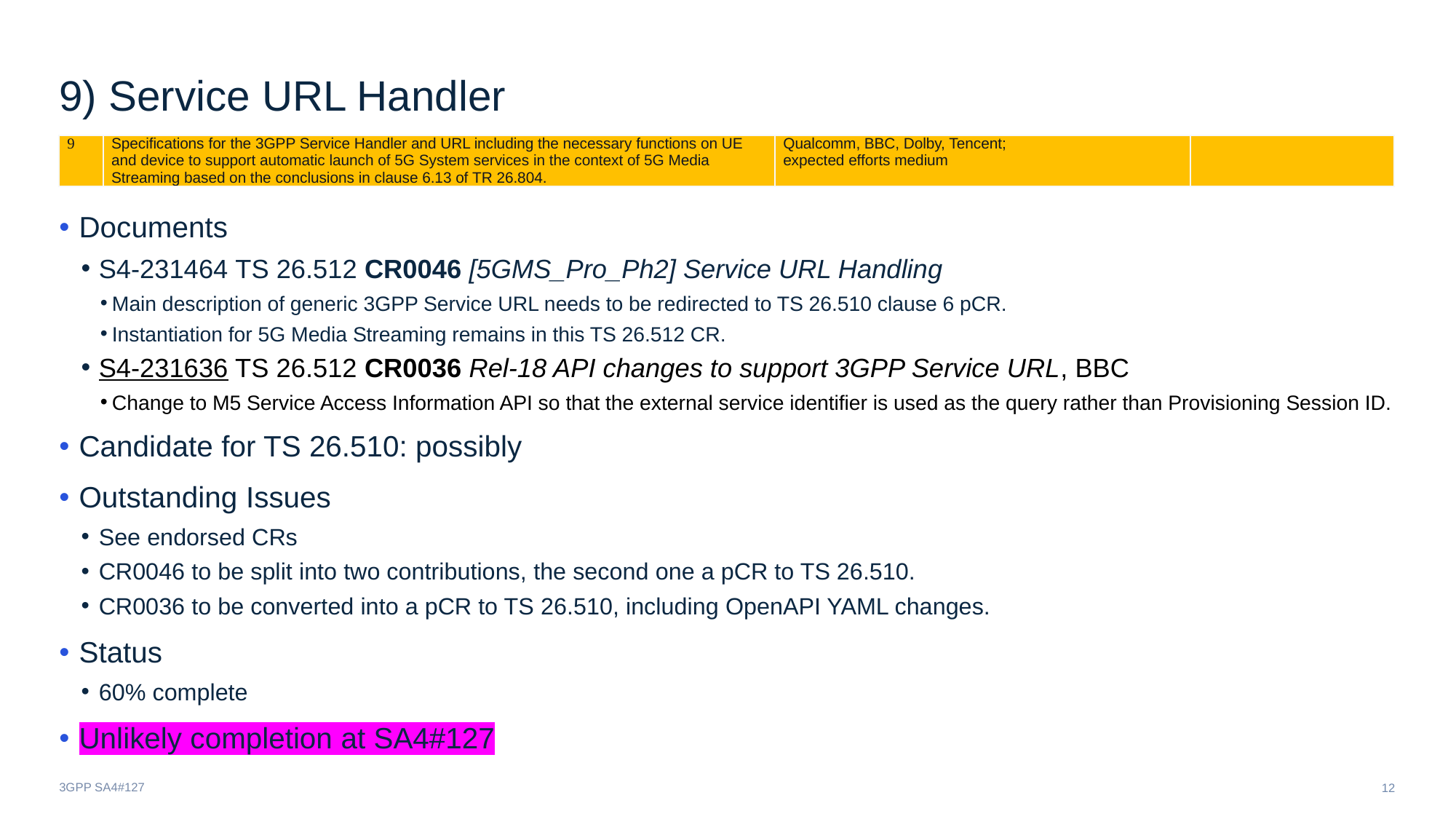

# 9) Service URL Handler
| 9 | Specifications for the 3GPP Service Handler and URL including the necessary functions on UE and device to support automatic launch of 5G System services in the context of 5G Media Streaming based on the conclusions in clause 6.13 of TR 26.804. | Qualcomm, BBC, Dolby, Tencent; expected efforts medium |  |
| --- | --- | --- | --- |
Documents
S4-231464 TS 26.512 CR0046 [5GMS_Pro_Ph2] Service URL Handling
Main description of generic 3GPP Service URL needs to be redirected to TS 26.510 clause 6 pCR.
Instantiation for 5G Media Streaming remains in this TS 26.512 CR.
S4-231636 TS 26.512 CR0036 Rel-18 API changes to support 3GPP Service URL, BBC
Change to M5 Service Access Information API so that the external service identifier is used as the query rather than Provisioning Session ID.
Candidate for TS 26.510: possibly
Outstanding Issues
See endorsed CRs
CR0046 to be split into two contributions, the second one a pCR to TS 26.510.
CR0036 to be converted into a pCR to TS 26.510, including OpenAPI YAML changes.
Status
60% complete
Unlikely completion at SA4#127

3GPP SA4#127